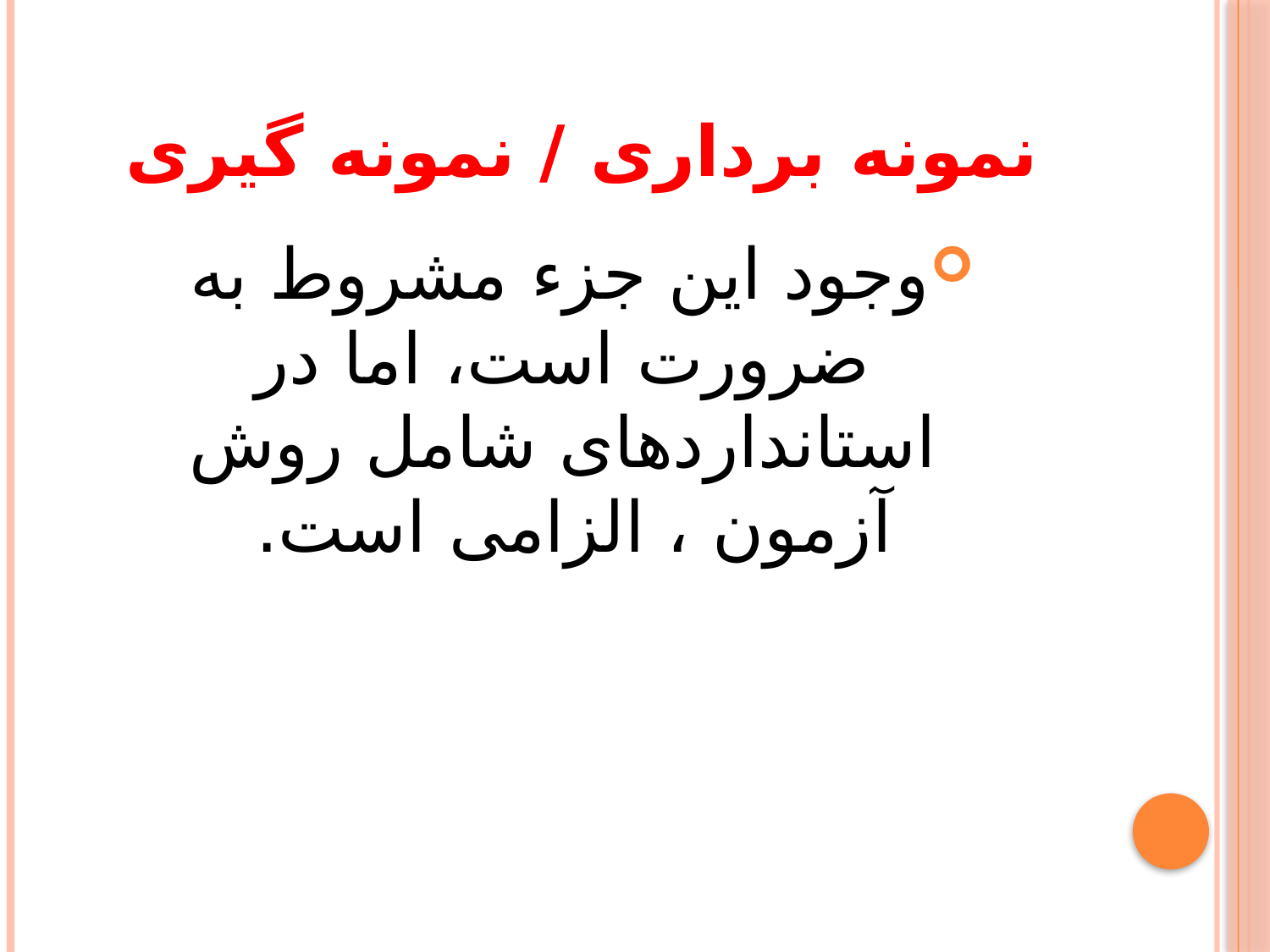

# نمونه برداری / نمونه گیری
وجود این جزء مشروط به ضرورت است، اما در استانداردهای شامل روش آزمون ، الزامی است.